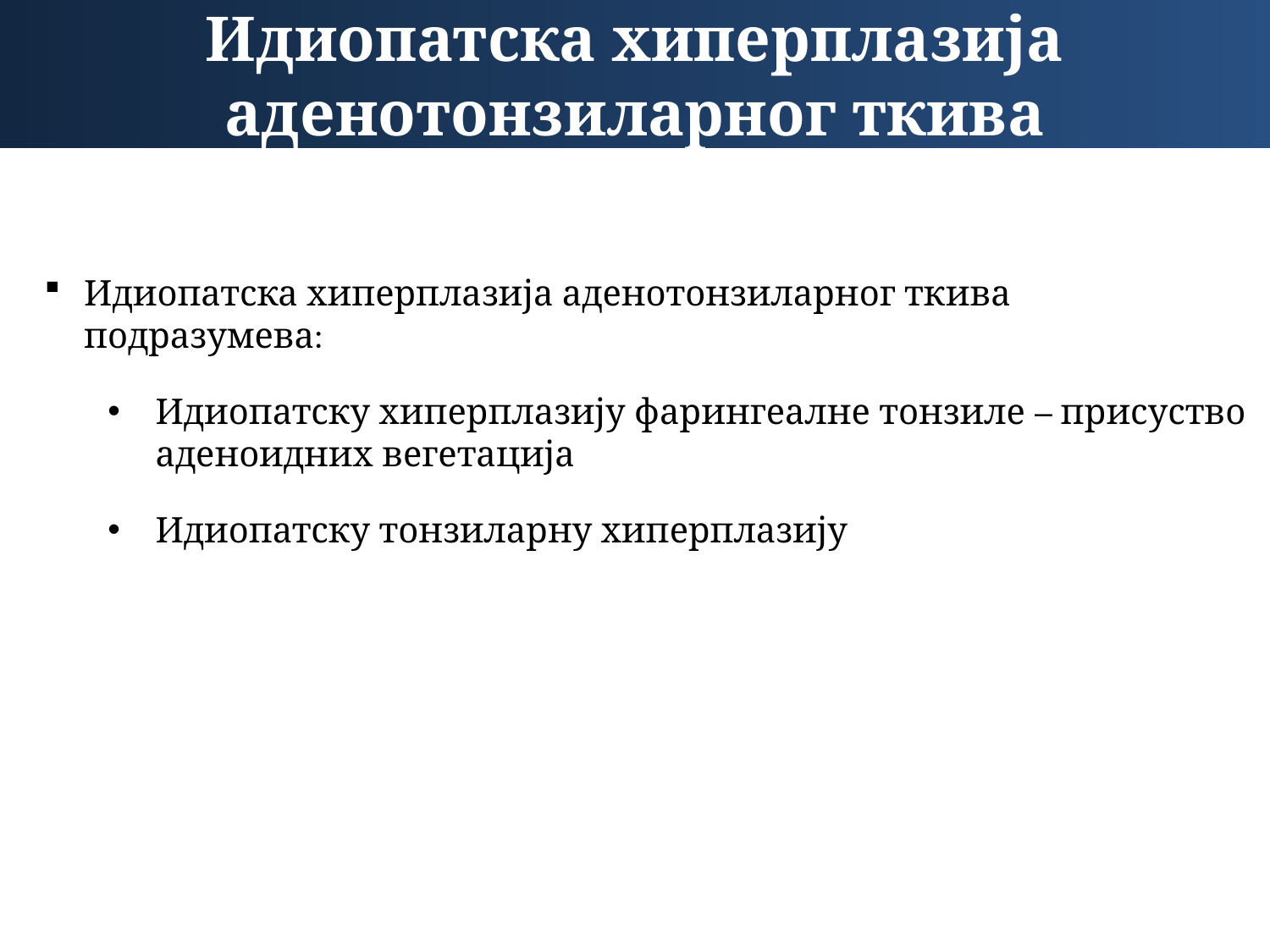

Идиопатска хиперплазија аденотонзиларног ткива

Идиопатска хиперплазија аденотонзиларног ткива подразумева:

Идиопатску хиперплазију фарингеалне тонзиле – присуство аденоидних вегетација

Идиопатску тонзиларну хиперплазију